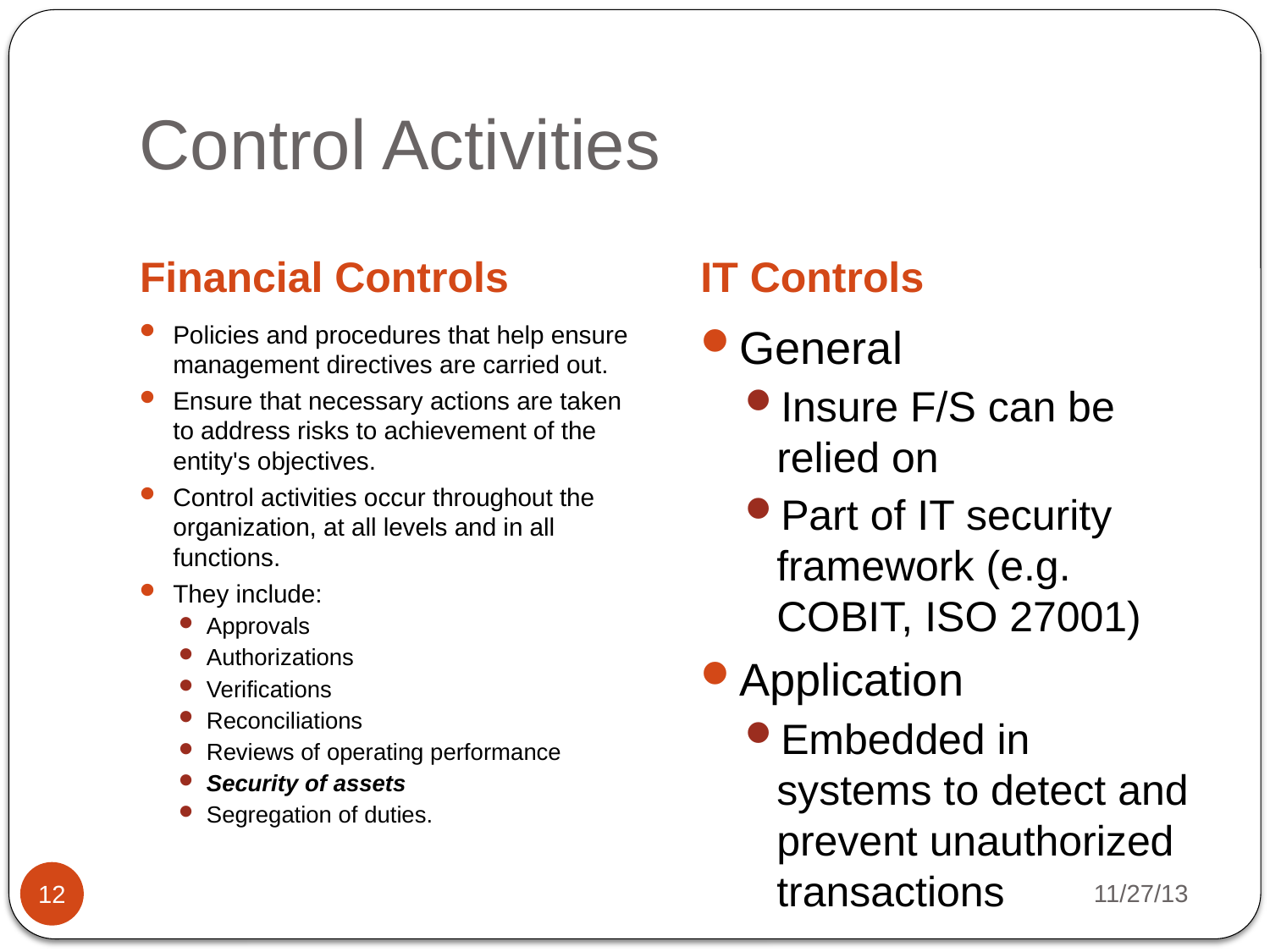

# Control Activities
Financial Controls
IT Controls
Policies and procedures that help ensure management directives are carried out.
Ensure that necessary actions are taken to address risks to achievement of the entity's objectives.
Control activities occur throughout the organization, at all levels and in all functions.
They include:
Approvals
Authorizations
Verifications
Reconciliations
Reviews of operating performance
Security of assets
Segregation of duties.
General
Insure F/S can be relied on
Part of IT security framework (e.g. COBIT, ISO 27001)
Application
Embedded in systems to detect and prevent unauthorized transactions
11/27/13
12